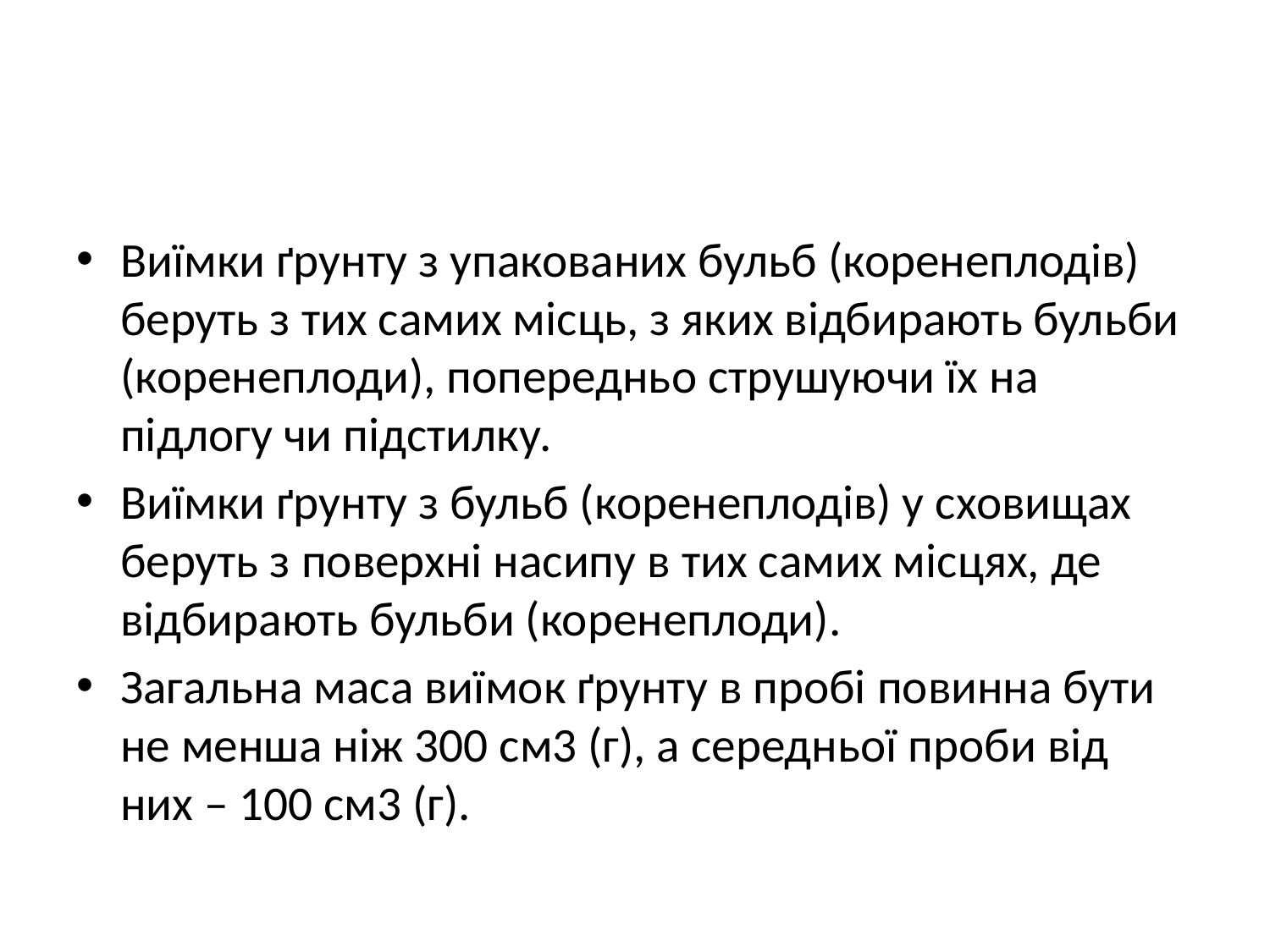

Виїмки ґрунту з упакованих бульб (коренеплодів) беруть з тих самих місць, з яких відбирають бульби (коренеплоди), попередньо струшуючи їх на підлогу чи підстилку.
Виїмки ґрунту з бульб (коренеплодів) у сховищах беруть з поверхні насипу в тих самих місцях, де відбирають бульби (коренеплоди).
Загальна маса виїмок ґрунту в пробі повинна бути не менша ніж 300 см3 (г), а середньої проби від них – 100 см3 (г).